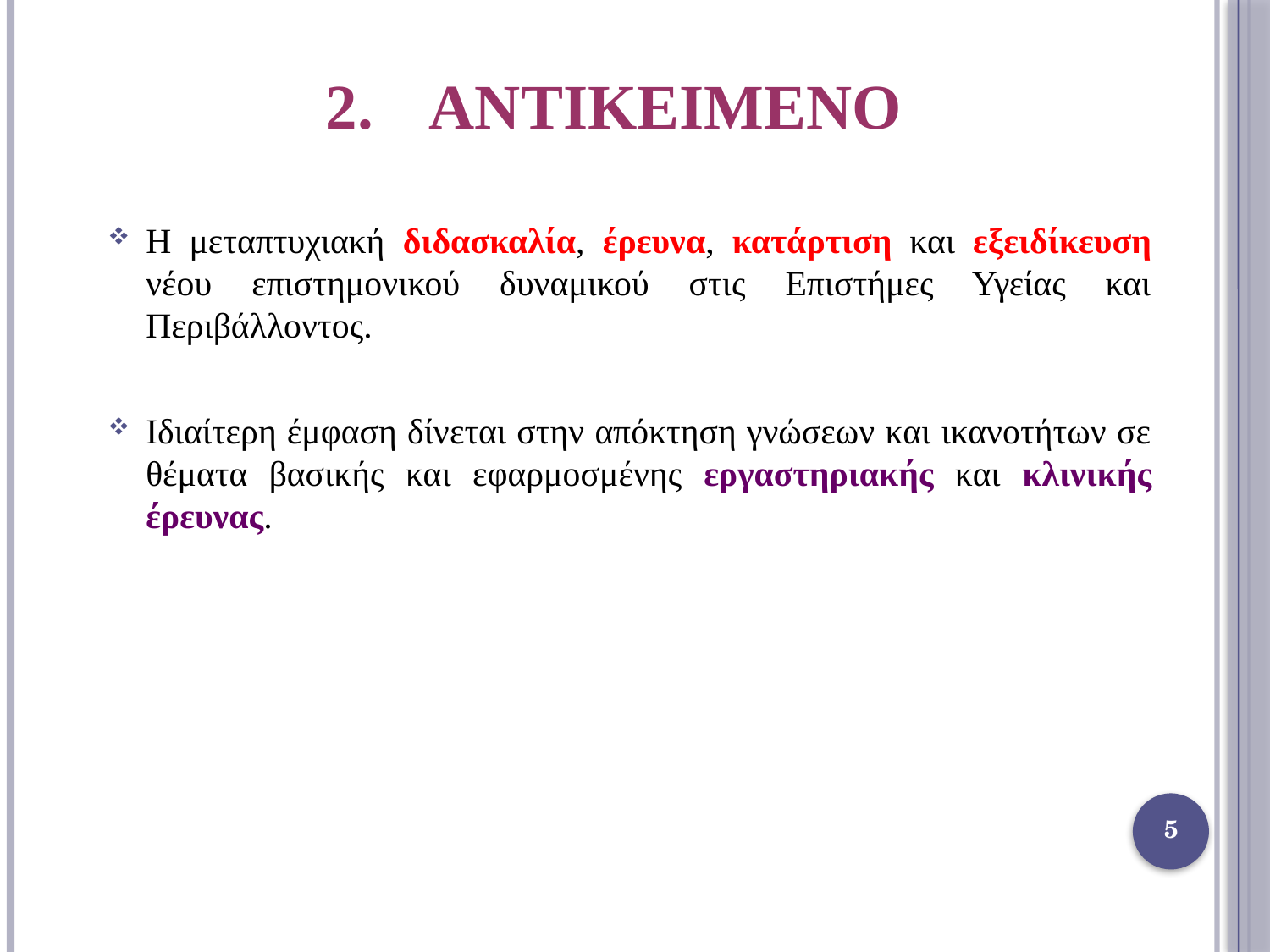

# ΑΝΤΙΚΕΙΜΕΝΟ
H μεταπτυχιακή διδασκαλία, έρευνα, κατάρτιση και εξειδίκευση νέου επιστημονικού δυναμικού στις Επιστήμες Υγείας και Περιβάλλοντος.

Ιδιαίτερη έμφαση δίνεται στην απόκτηση γνώσεων και ικανοτήτων σε θέματα βασικής και εφαρμοσμένης εργαστηριακής και κλινικής έρευνας.

5